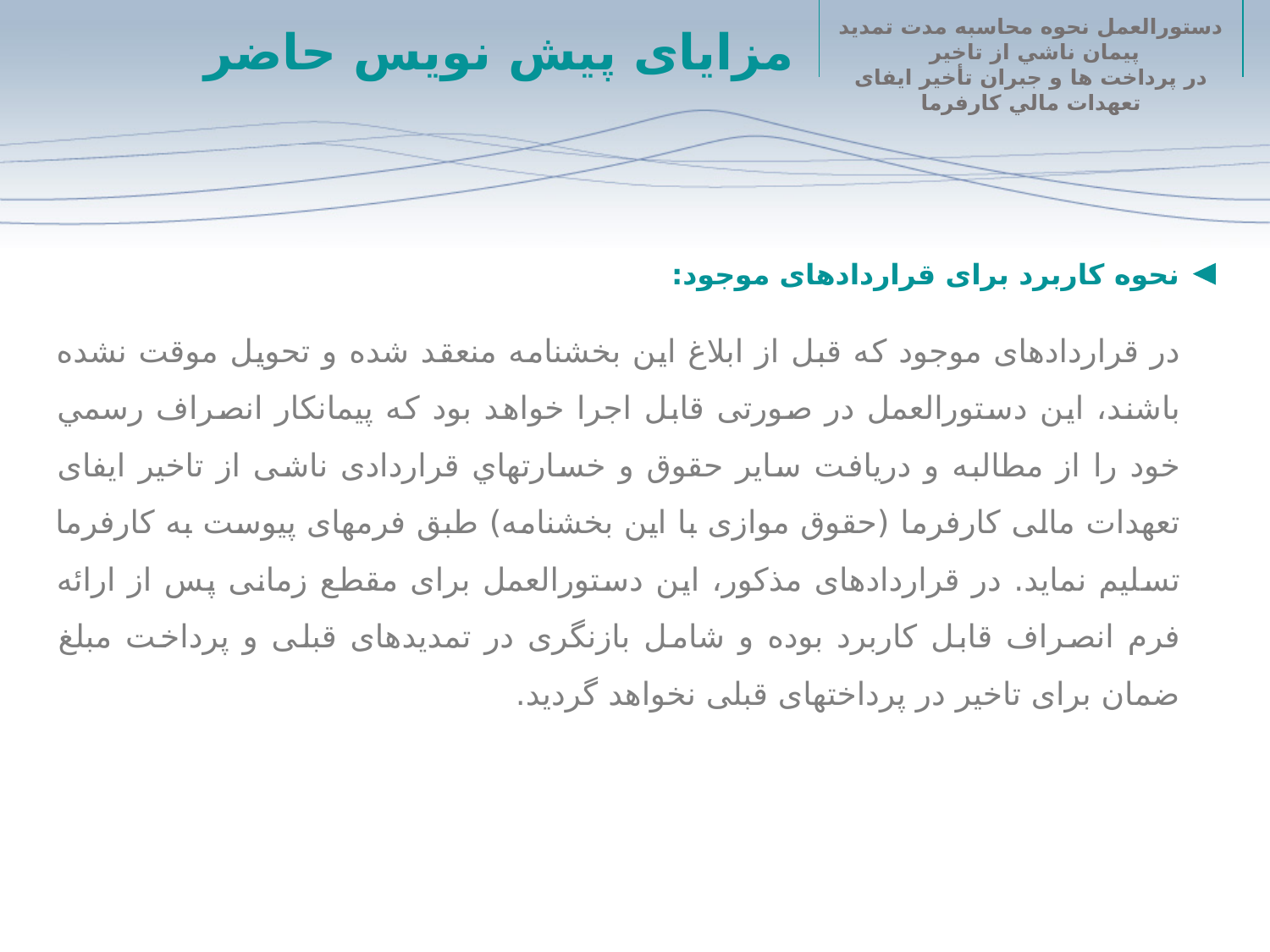

مزایای پیش نویس حاضر
نحوه کاربرد برای قراردادهای موجود:
در قراردادهای موجود که قبل از ابلاغ این بخشنامه منعقد شده­ و تحویل موقت نشده­ باشند، این دستورالعمل در صورتی قابل اجرا خواهد بود که پيمانكار انصراف رسمي خود را از مطالبه و دريافت سایر حقوق و خسارت­هاي قراردادی ناشی از تاخير ایفای تعهدات مالی کارفرما (حقوق موازی با این بخشنامه) طبق فرم­های پیوست به كارفرما تسلیم نماید. در قراردادهای مذکور، این دستورالعمل برای مقطع زمانی پس از ارائه فرم انصراف قابل کاربرد بوده و شامل بازنگری در تمدید­های قبلی و پرداخت مبلغ ضمان برای تاخیر در پرداخت­های قبلی نخواهد گردید.